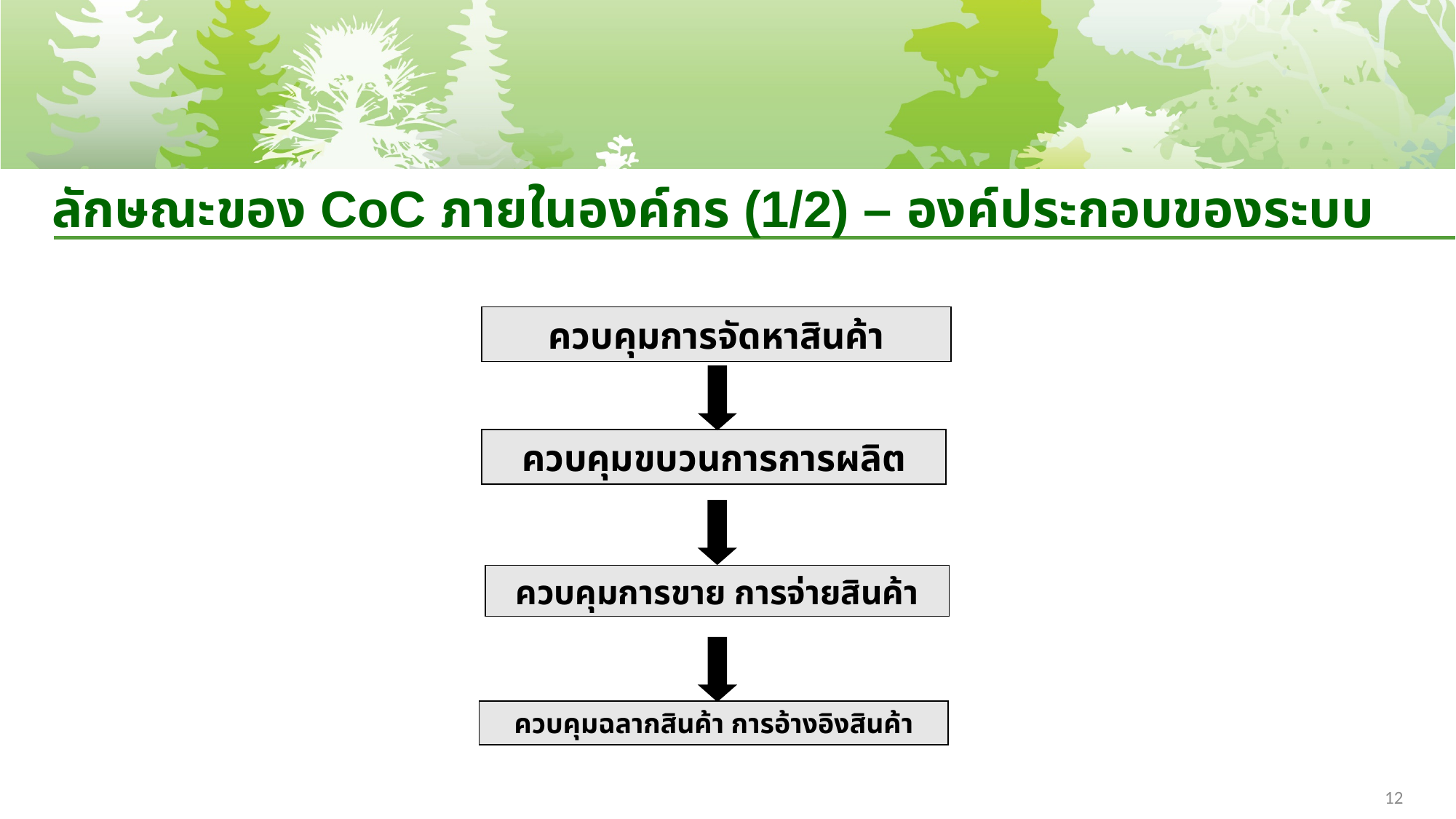

# ลักษณะของ CoC ภายในองค์กร (1/2) – องค์ประกอบของระบบ
ควบคุมการจัดหาสินค้า

ควบคุมขบวนการการผลิต

ควบคุมการขาย การจ่ายสินค้า

ควบคุมฉลากสินค้า การอ้างอิงสินค้า
12